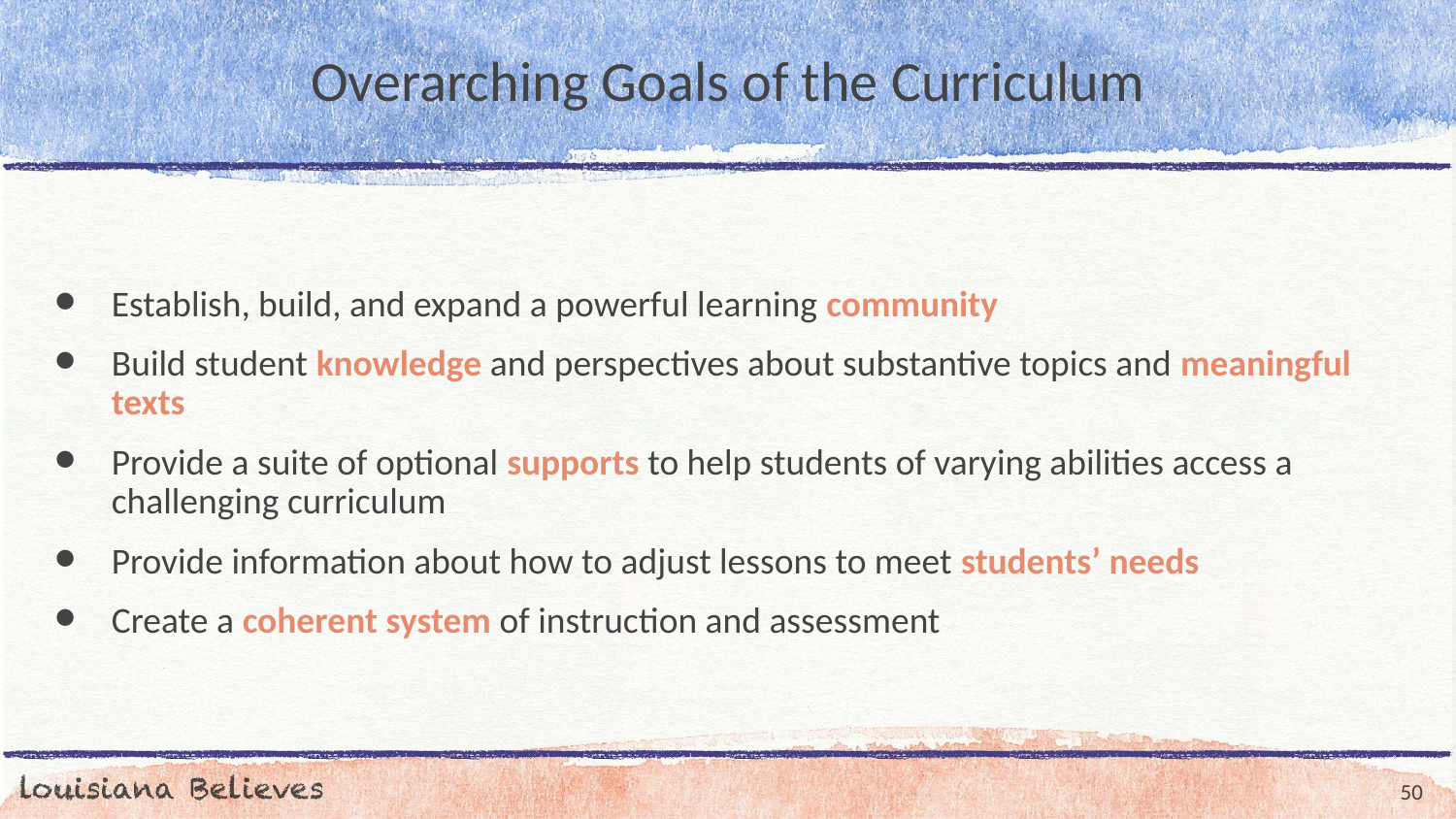

# Overarching Goals of the Curriculum
Establish, build, and expand a powerful learning community
Build student knowledge and perspectives about substantive topics and meaningful texts
Provide a suite of optional supports to help students of varying abilities access a challenging curriculum
Provide information about how to adjust lessons to meet students’ needs
Create a coherent system of instruction and assessment